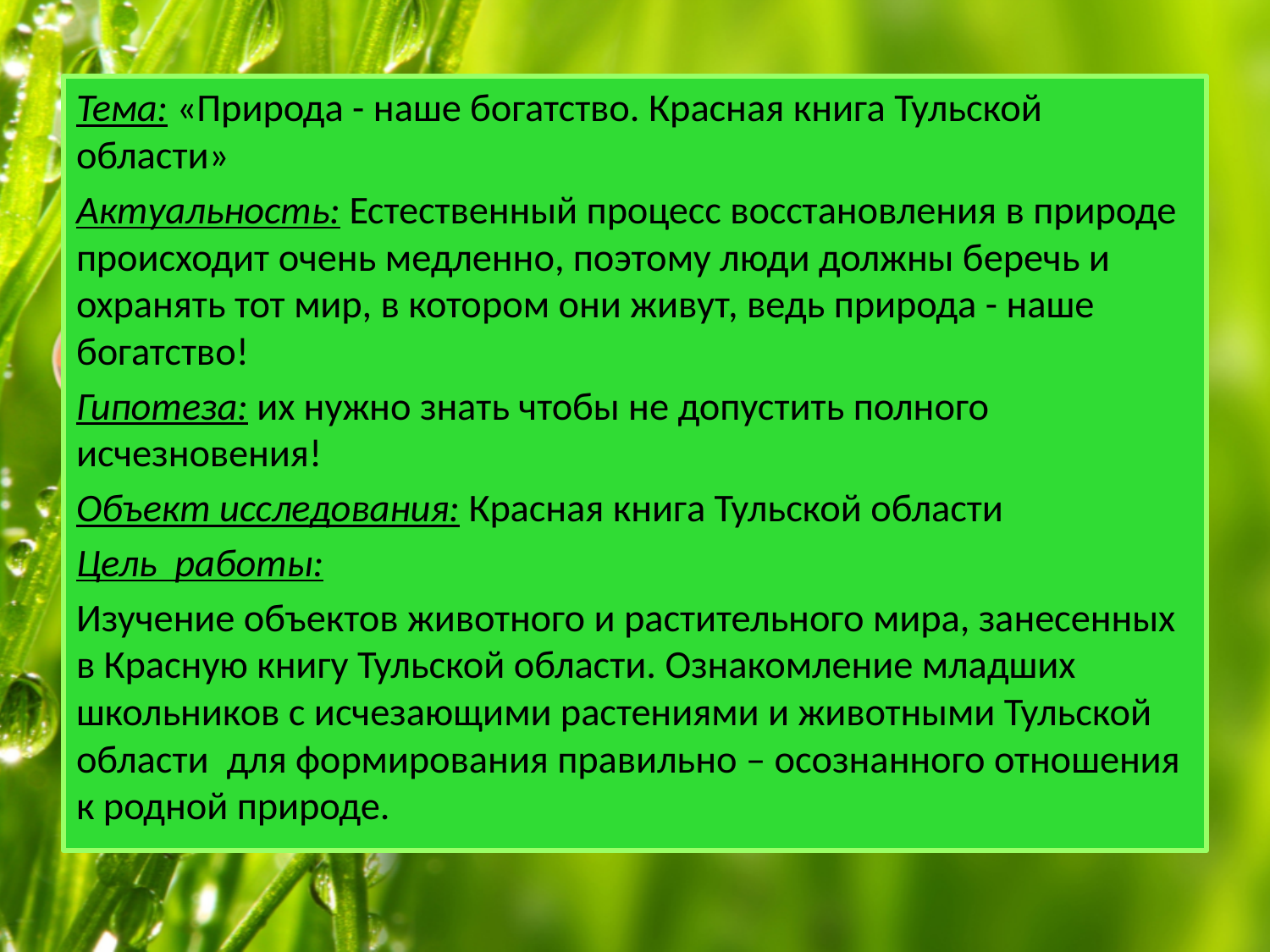

Тема: «Природа - наше богатство. Красная книга Тульской области»
Актуальность: Естественный процесс восстановления в природе происходит очень медленно, поэтому люди должны беречь и охранять тот мир, в котором они живут, ведь природа - наше богатство!
Гипотеза: их нужно знать чтобы не допустить полного исчезновения!
Объект исследования: Красная книга Тульской области
Цель  работы:
Изучение объектов животного и растительного мира, занесенных в Красную книгу Тульской области. Ознакомление младших школьников с исчезающими растениями и животными Тульской области  для формирования правильно – осознанного отношения к родной природе.